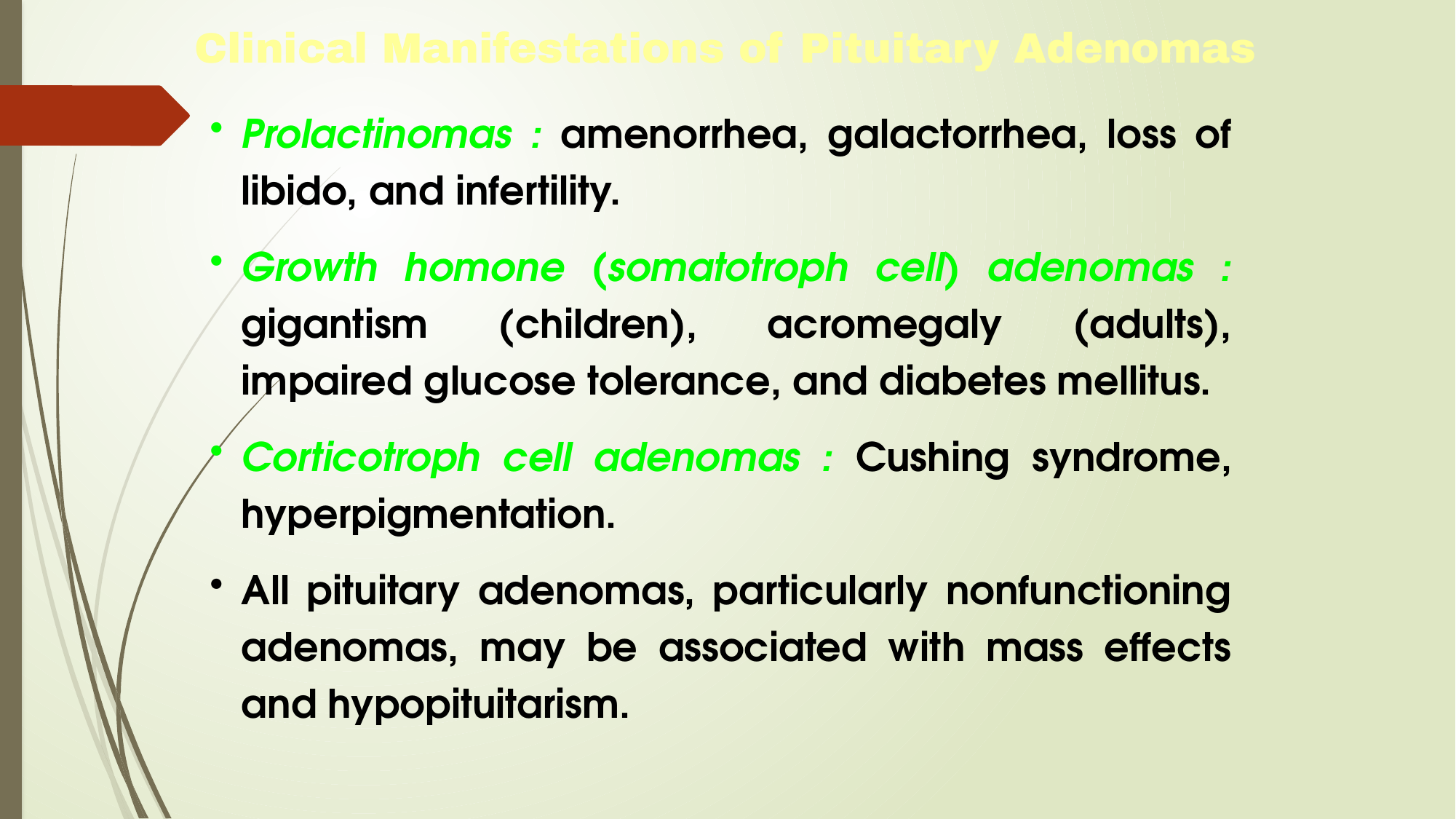

Clinical Manifestations of Pituitary Adenomas
Prolactinomas : amenorrhea, galactorrhea, loss of libido, and infertility.
Growth homone (somatotroph cell) adenomas : gigantism (children), acromegaly (adults), impaired glucose tolerance, and diabetes mellitus.
Corticotroph cell adenomas : Cushing syndrome, hyperpigmentation.
All pituitary adenomas, particularly nonfunctioning adenomas, may be associated with mass effects and hypopituitarism.